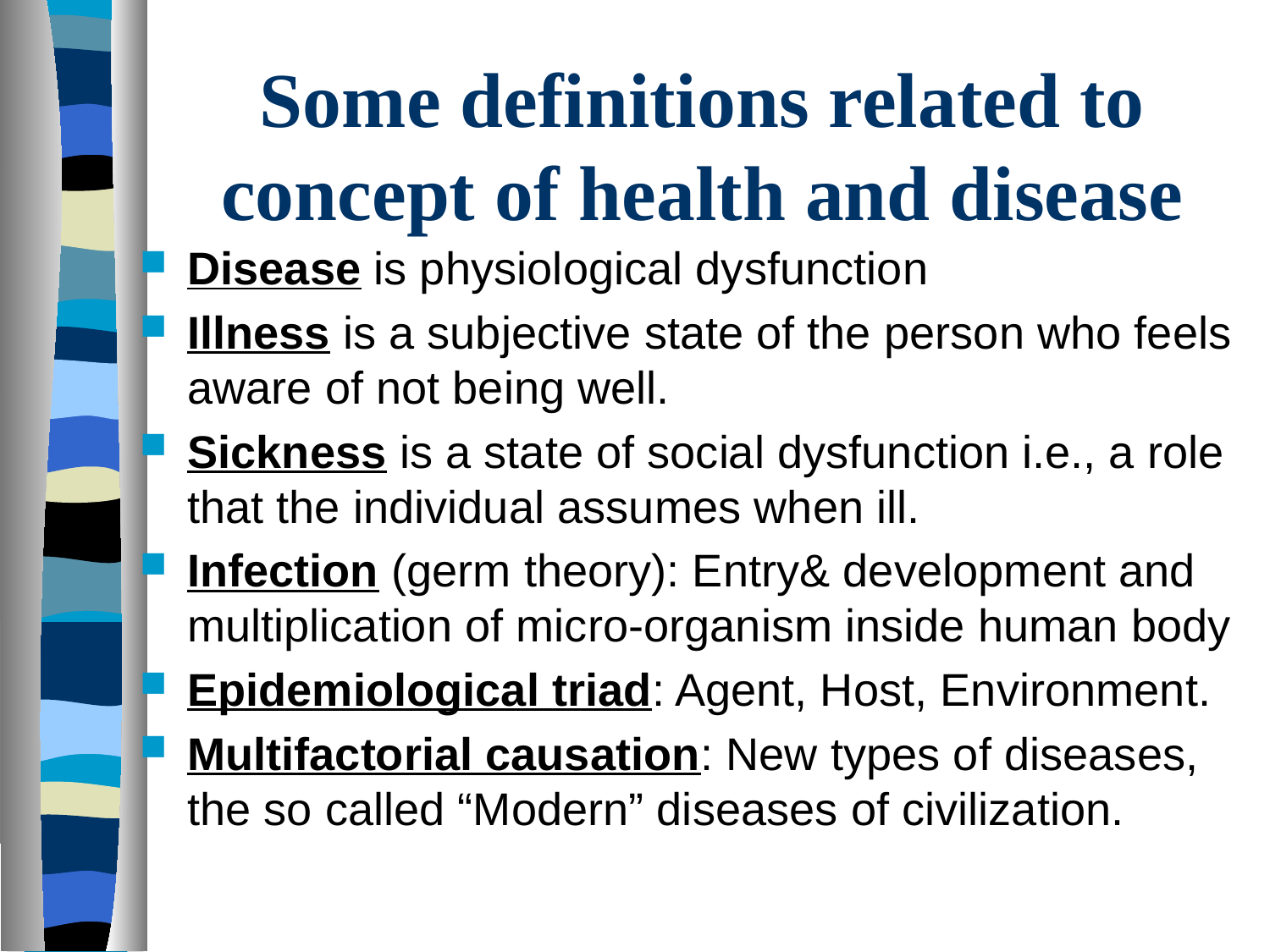

# Some definitions related to concept of health and disease
Disease is physiological dysfunction
Illness is a subjective state of the person who feels aware of not being well.
Sickness is a state of social dysfunction i.e., a role that the individual assumes when ill.
Infection (germ theory): Entry& development and multiplication of micro-organism inside human body
Epidemiological triad: Agent, Host, Environment.
Multifactorial causation: New types of diseases, the so called “Modern” diseases of civilization.